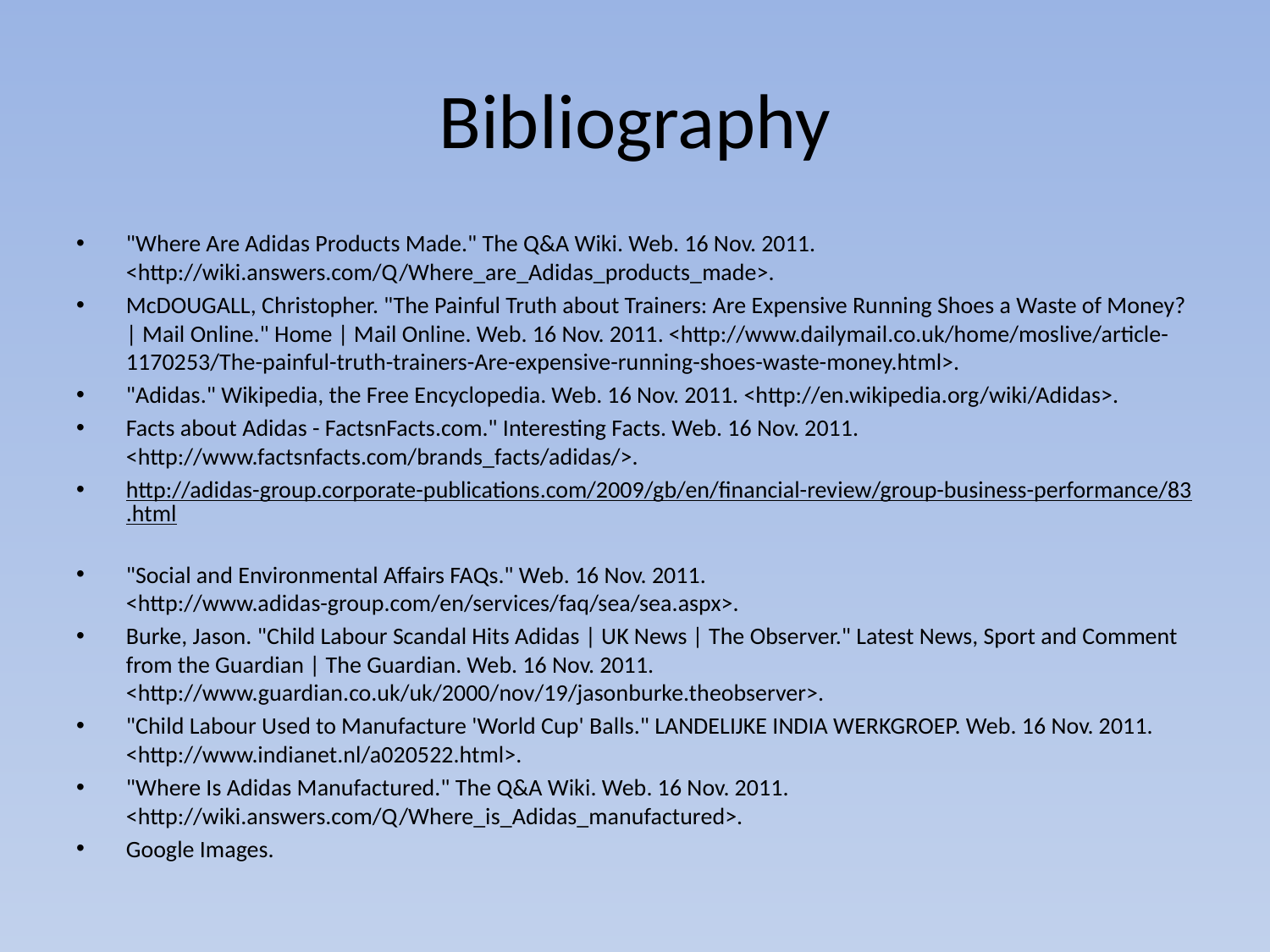

# Bibliography
"Where Are Adidas Products Made." The Q&A Wiki. Web. 16 Nov. 2011. <http://wiki.answers.com/Q/Where_are_Adidas_products_made>.
McDOUGALL, Christopher. "The Painful Truth about Trainers: Are Expensive Running Shoes a Waste of Money? | Mail Online." Home | Mail Online. Web. 16 Nov. 2011. <http://www.dailymail.co.uk/home/moslive/article-1170253/The-painful-truth-trainers-Are-expensive-running-shoes-waste-money.html>.
"Adidas." Wikipedia, the Free Encyclopedia. Web. 16 Nov. 2011. <http://en.wikipedia.org/wiki/Adidas>.
Facts about Adidas - FactsnFacts.com." Interesting Facts. Web. 16 Nov. 2011. <http://www.factsnfacts.com/brands_facts/adidas/>.
http://adidas-group.corporate-publications.com/2009/gb/en/financial-review/group-business-performance/83.html
"Social and Environmental Affairs FAQs." Web. 16 Nov. 2011. <http://www.adidas-group.com/en/services/faq/sea/sea.aspx>.
Burke, Jason. "Child Labour Scandal Hits Adidas | UK News | The Observer." Latest News, Sport and Comment from the Guardian | The Guardian. Web. 16 Nov. 2011. <http://www.guardian.co.uk/uk/2000/nov/19/jasonburke.theobserver>.
"Child Labour Used to Manufacture 'World Cup' Balls." LANDELIJKE INDIA WERKGROEP. Web. 16 Nov. 2011. <http://www.indianet.nl/a020522.html>.
"Where Is Adidas Manufactured." The Q&A Wiki. Web. 16 Nov. 2011. <http://wiki.answers.com/Q/Where_is_Adidas_manufactured>.
Google Images.